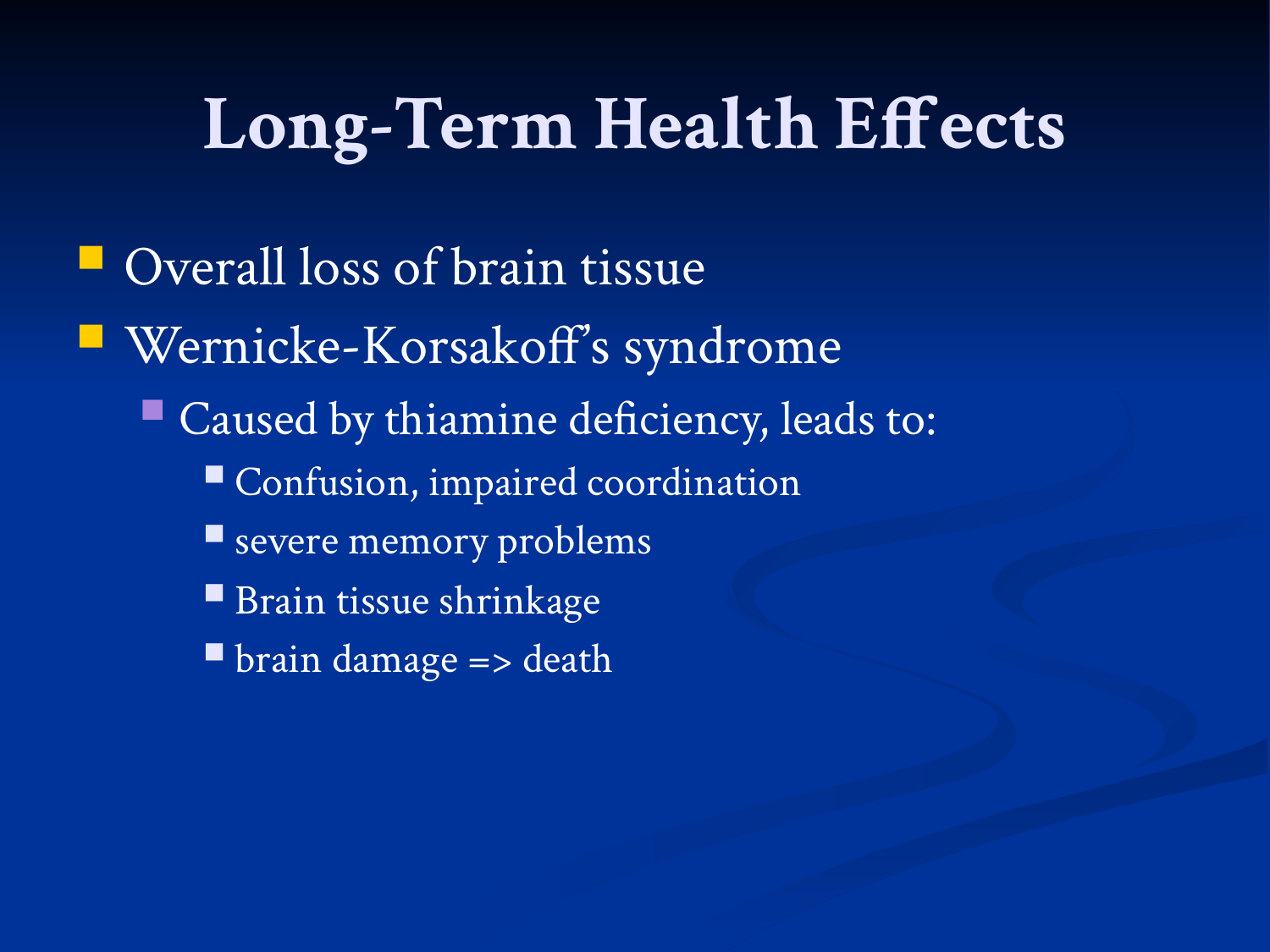

# Long-Term Health Effects
Overall loss of brain tissue
Wernicke-Korsakoff’s syndrome
Caused by thiamine deficiency, leads to:
Confusion, impaired coordination
severe memory problems
Brain tissue shrinkage
brain damage => death